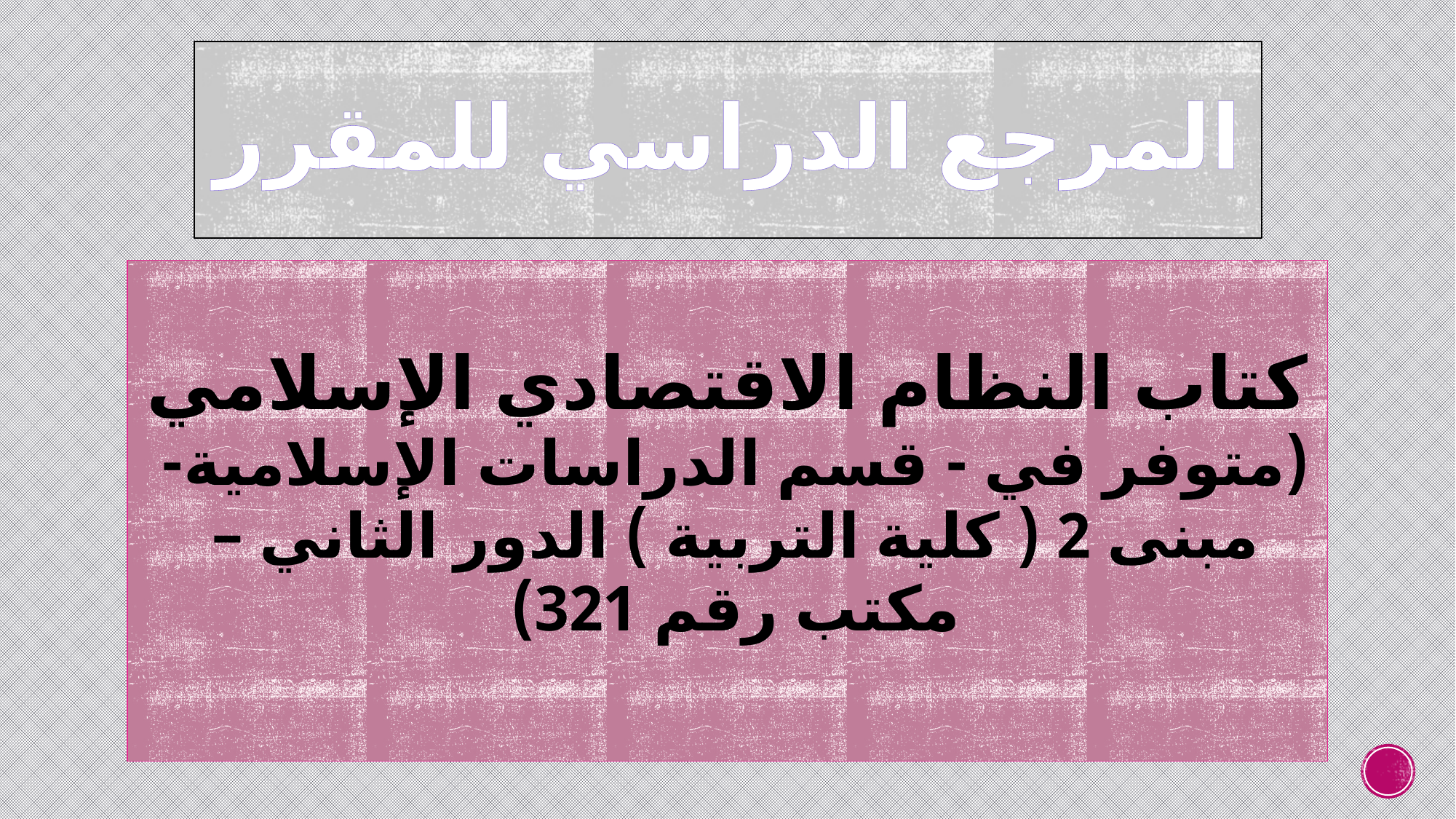

# المرجع الدراسي للمقرر

كتاب النظام الاقتصادي الإسلامي
(متوفر في - قسم الدراسات الإسلامية-
مبنى 2 ( كلية التربية ) الدور الثاني –
مكتب رقم 321)